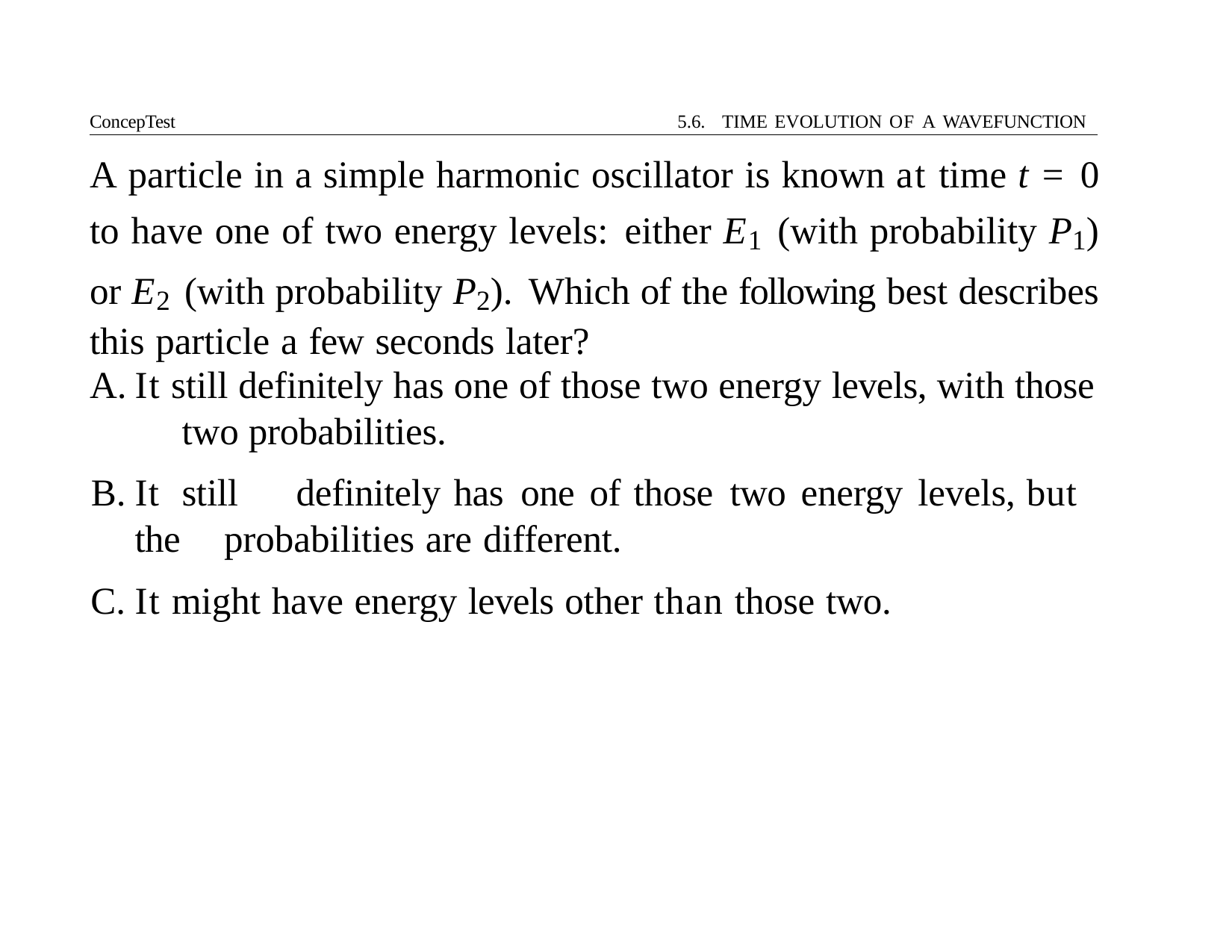

ConcepTest	5.6.  TIME EVOLUTION OF A WAVEFUNCTION

# A particle in a simple harmonic oscillator is known at time t = 0 to have one of two energy levels: either E1 (with probability P1) or E2 (with probability P2). Which of the following best describes this particle a few seconds later?
It still definitely has one of those two energy levels, with those 	two probabilities.
It	still	definitely	has	one	of	those	two	energy	levels,	but	the 	probabilities are different.
It might have energy levels other than those two.